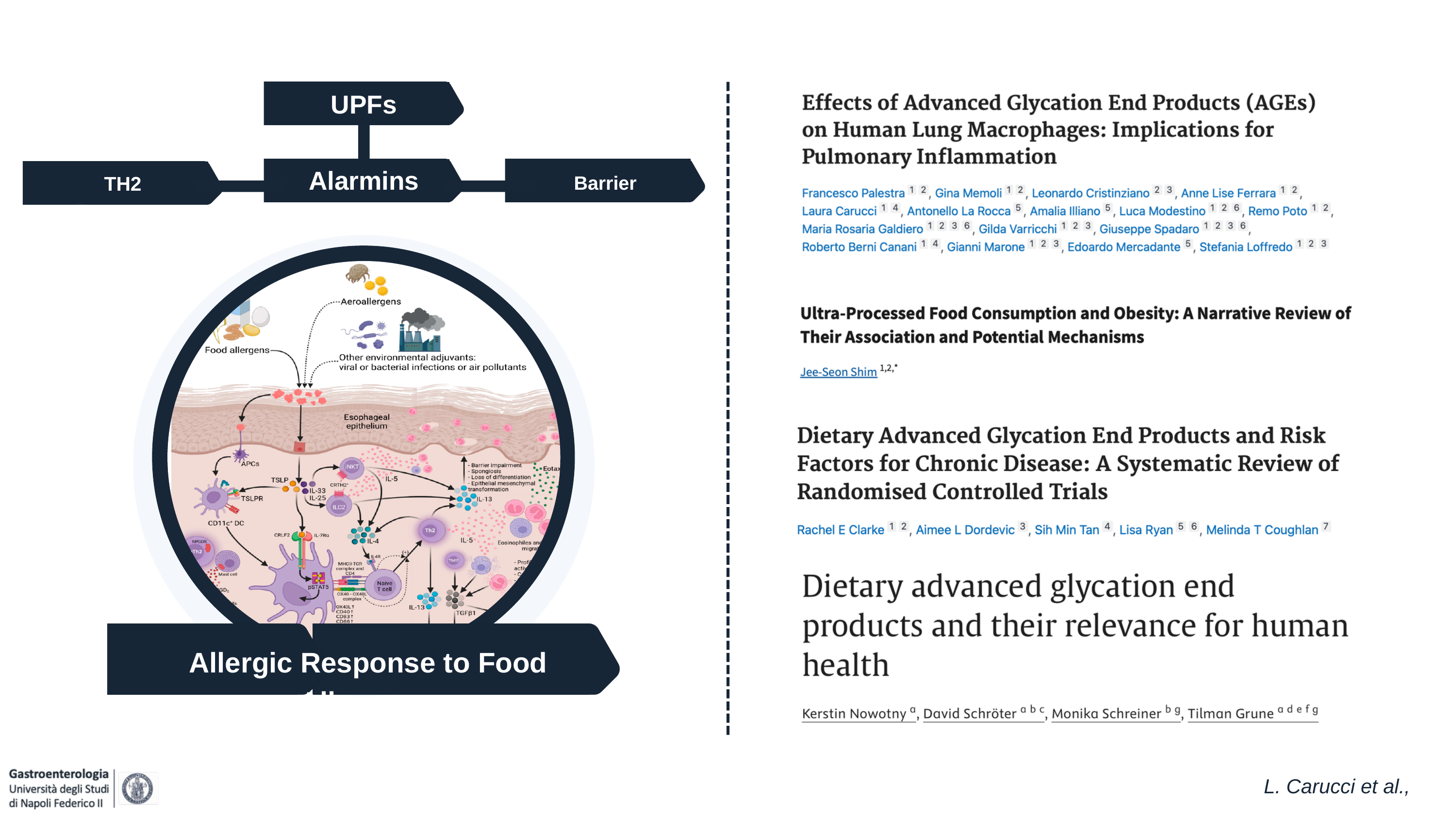

UPFs

Alarmins

Barrier impairment
TH2 Response

Allergic Response to Food Allergens
L. Carucci et al., 2023